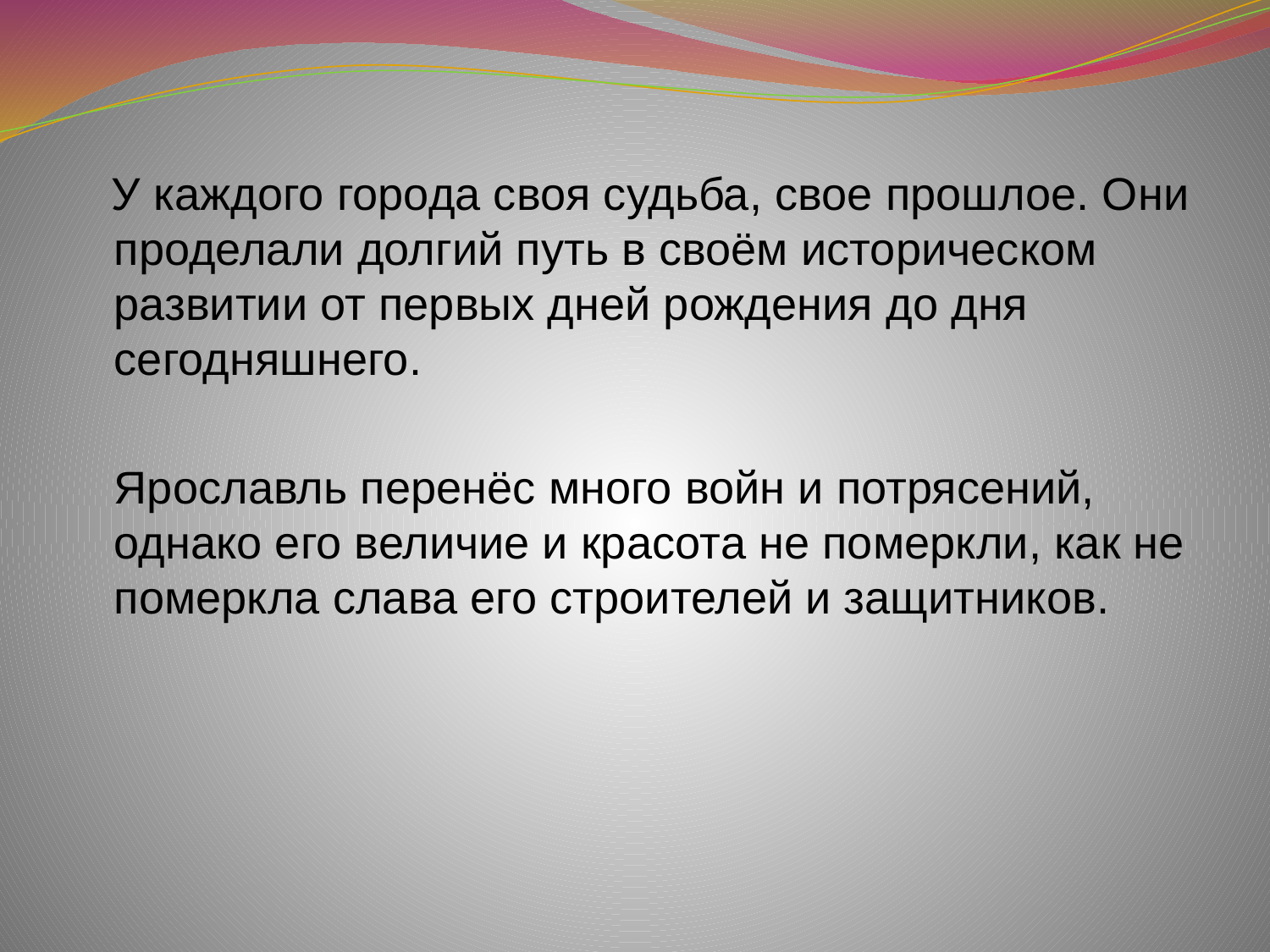

#
   У каждого города своя судьба, свое прошлое. Они проделали долгий путь в своём историческом развитии от первых дней рождения до дня сегодняшнего.

   Ярославль перенёс много войн и потрясений, однако его величие и красота не померкли, как не померкла слава его строителей и защитников.